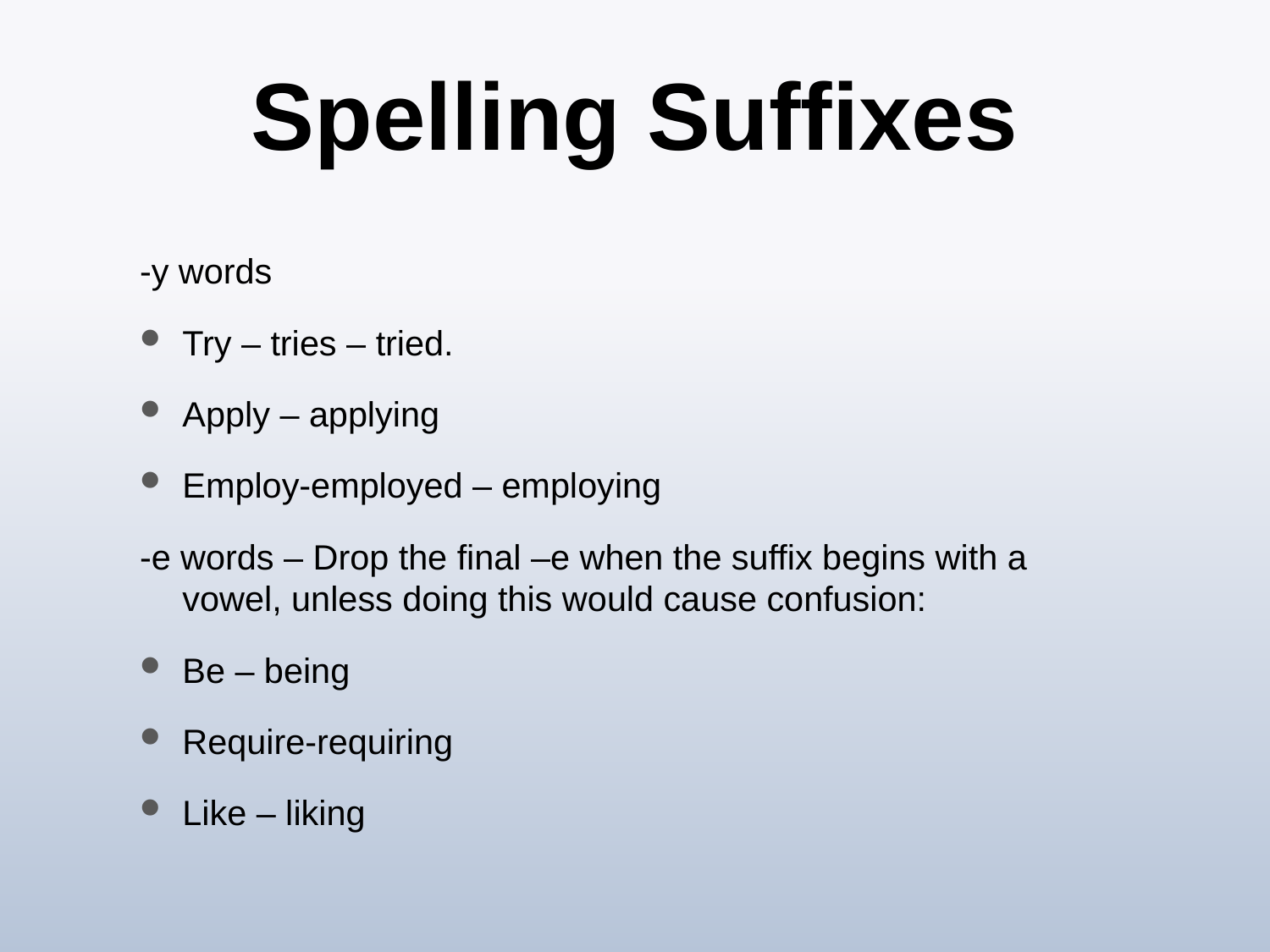

# Spelling Suffixes
-y words
Try – tries – tried.
Apply – applying
Employ-employed – employing
-e words – Drop the final –e when the suffix begins with a vowel, unless doing this would cause confusion:
Be – being
Require-requiring
Like – liking